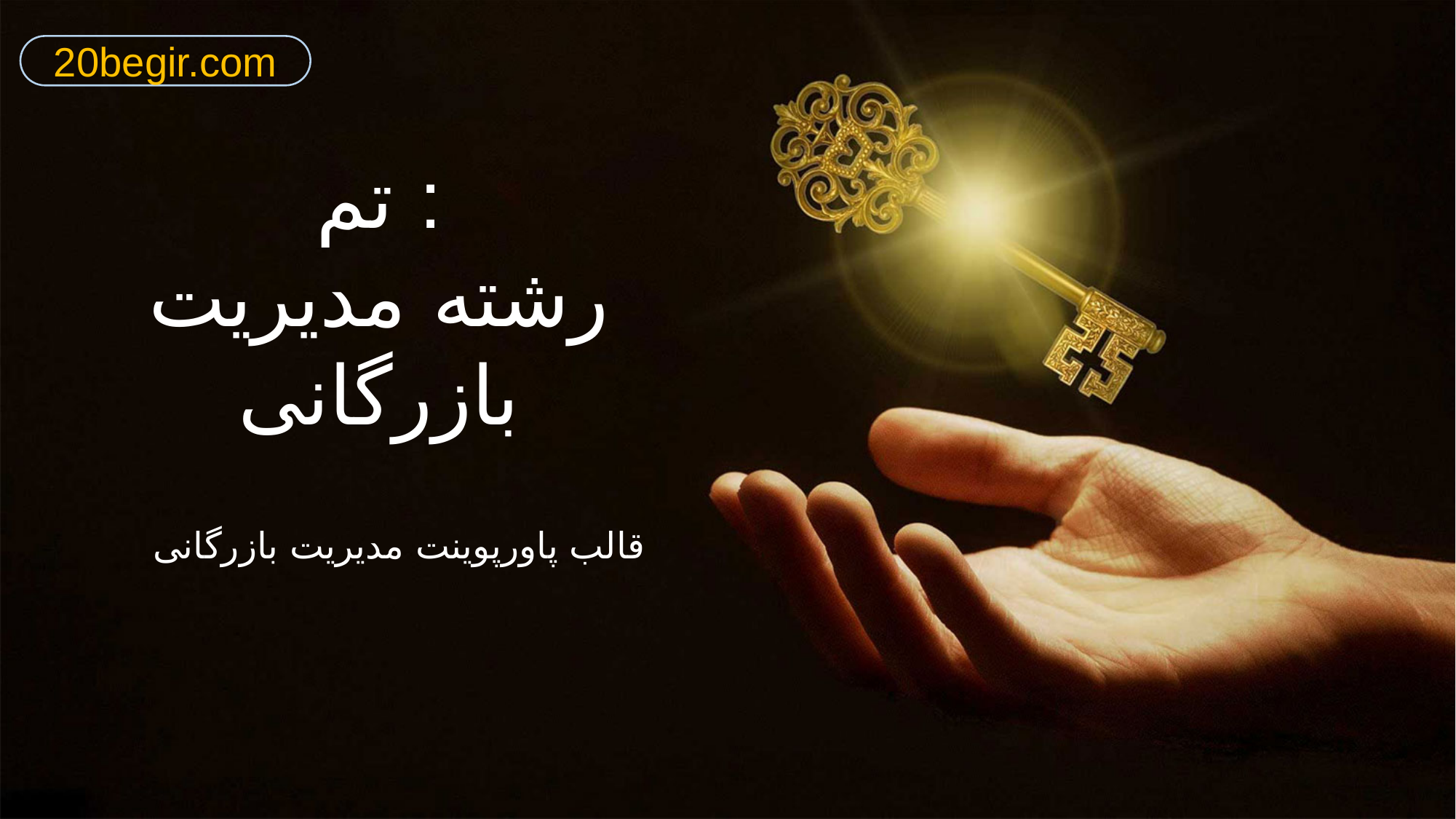

20begir.com
تم :
رشته مدیریت بازرگانی
قالب پاورپوینت مدیریت بازرگانی